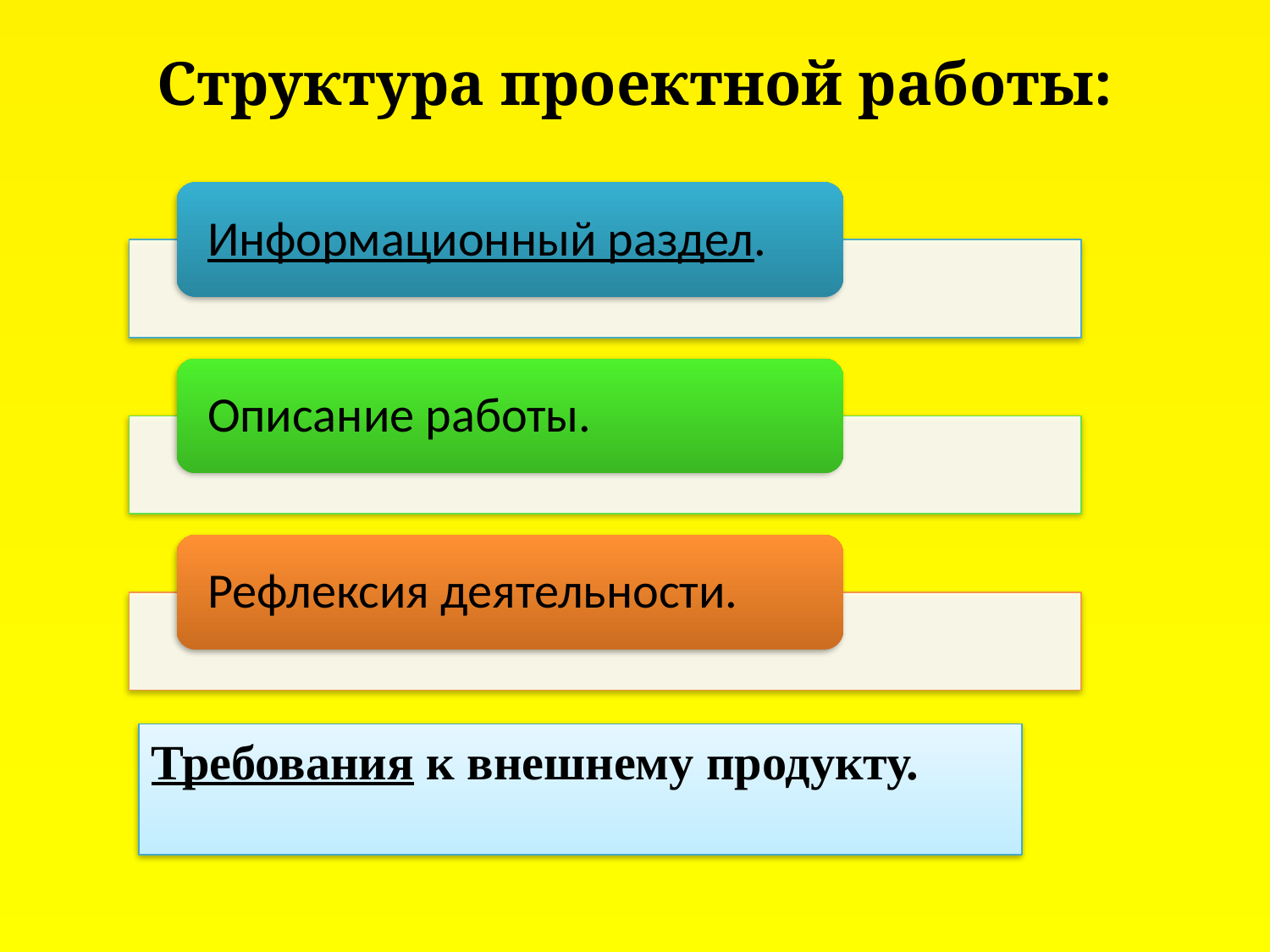

# Структура проектной работы:
Информационный раздел.
Описание работы.
Рефлексия деятельности.
Требования к внешнему продукту.